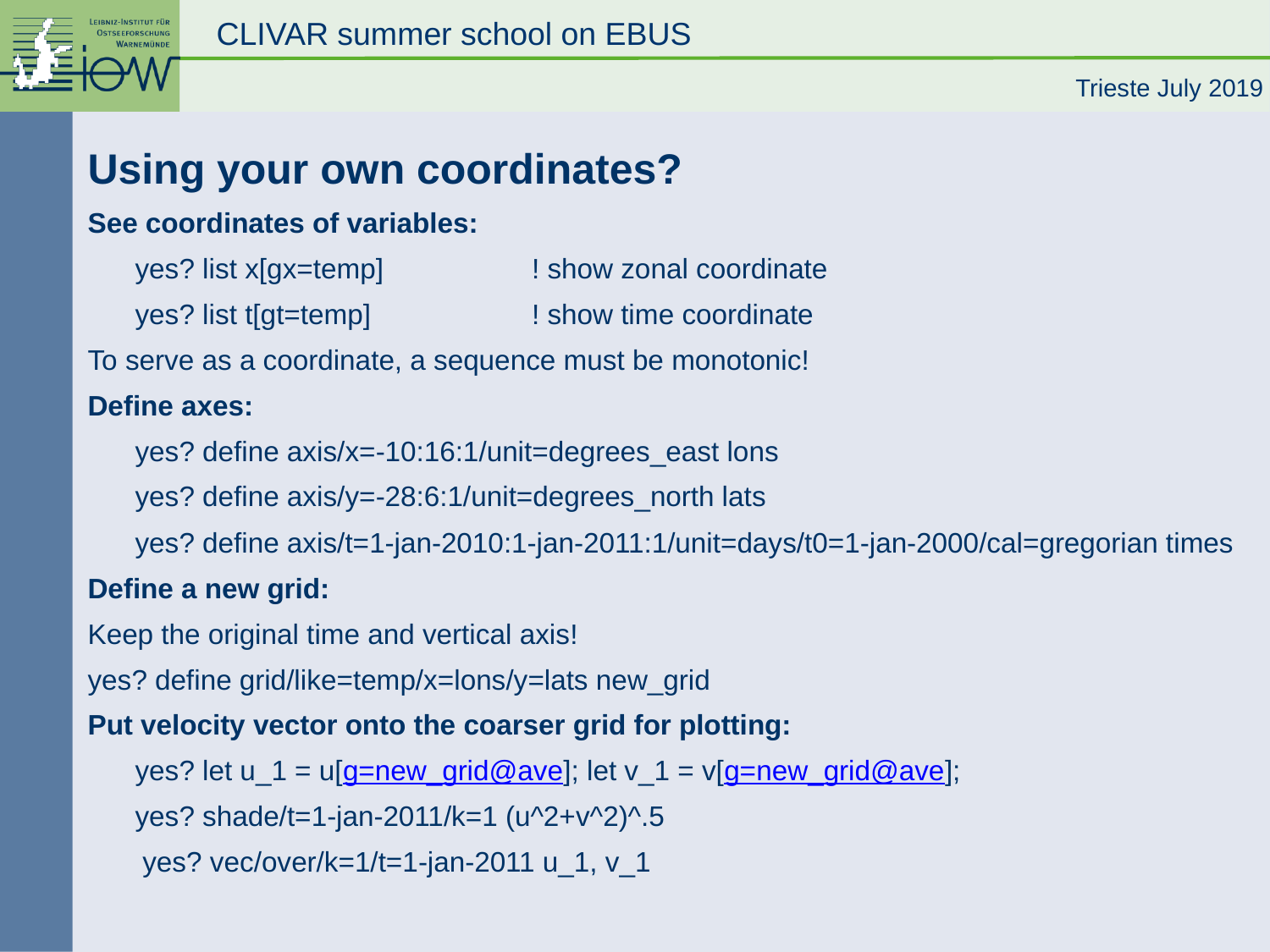

Using your own coordinates?
See coordinates of variables:
	yes? list x[gx=temp]		  ! show zonal coordinate
	yes? list t[gt=temp]		  ! show time coordinate
To serve as a coordinate, a sequence must be monotonic!
Define axes:
	yes? define axis/x=-10:16:1/unit=degrees_east lons
	yes? define axis/y=-28:6:1/unit=degrees_north lats
	yes? define axis/t=1-jan-2010:1-jan-2011:1/unit=days/t0=1-jan-2000/cal=gregorian times
Define a new grid:
Keep the original time and vertical axis!
yes? define grid/like=temp/x=lons/y=lats new_grid
Put velocity vector onto the coarser grid for plotting:
	yes? let u_1 = u[g=new_grid@ave]; let v_1 = v[g=new_grid@ave];
	yes? shade/t=1-jan-2011/k=1 (u^2+v^2)^.5
       yes? vec/over/k=1/t=1-jan-2011 u_1, v_1